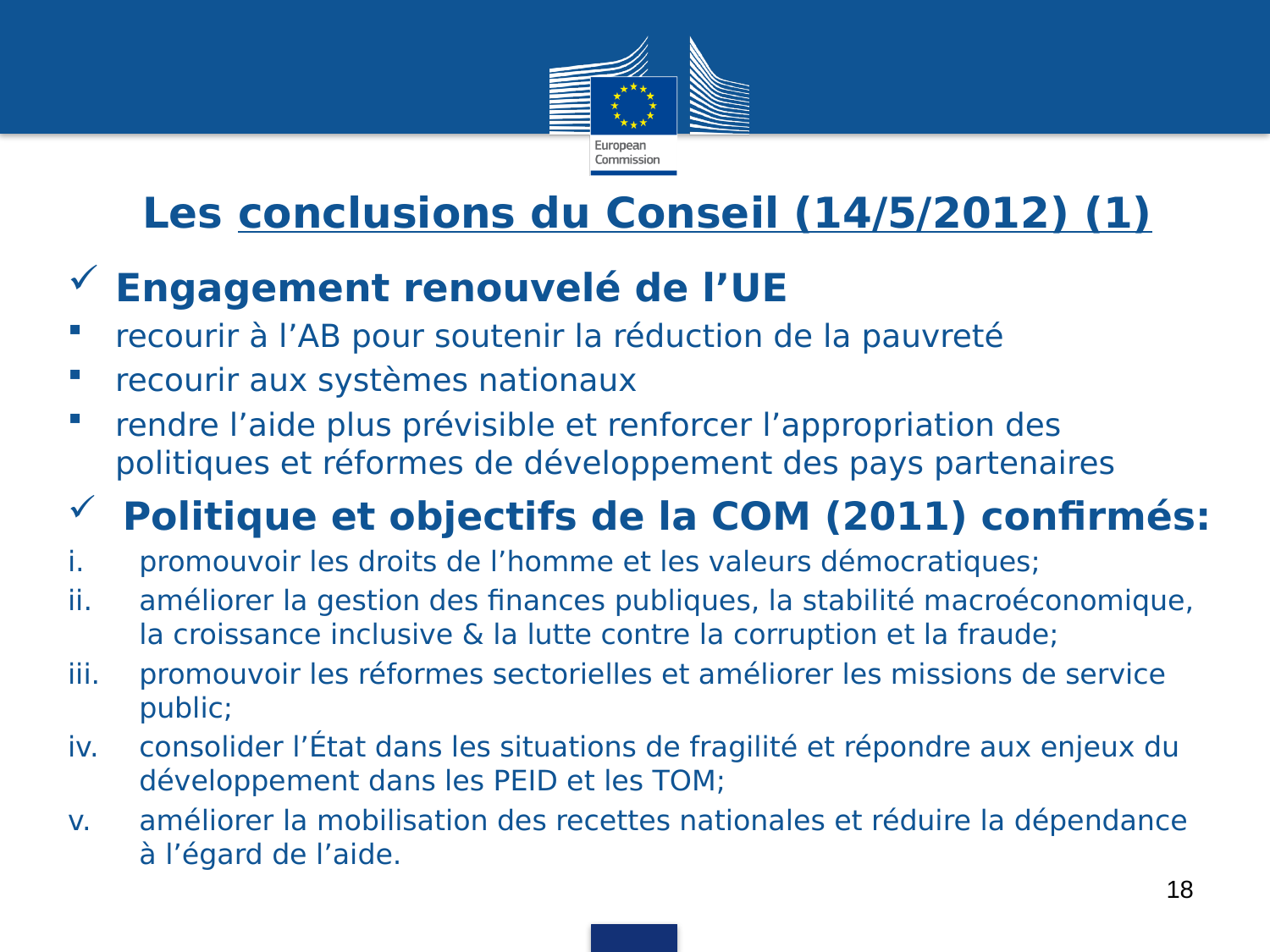

# Les conclusions du Conseil (14/5/2012) (1)
Engagement renouvelé de l’UE
recourir à l’AB pour soutenir la réduction de la pauvreté
recourir aux systèmes nationaux
rendre l’aide plus prévisible et renforcer l’appropriation des politiques et réformes de développement des pays partenaires
  Politique et objectifs de la COM (2011) confirmés:
promouvoir les droits de l’homme et les valeurs démocratiques;
améliorer la gestion des finances publiques, la stabilité macroéconomique, la croissance inclusive & la lutte contre la corruption et la fraude;
promouvoir les réformes sectorielles et améliorer les missions de service public;
consolider l’État dans les situations de fragilité et répondre aux enjeux du développement dans les PEID et les TOM;
améliorer la mobilisation des recettes nationales et réduire la dépendance à l’égard de l’aide.

18